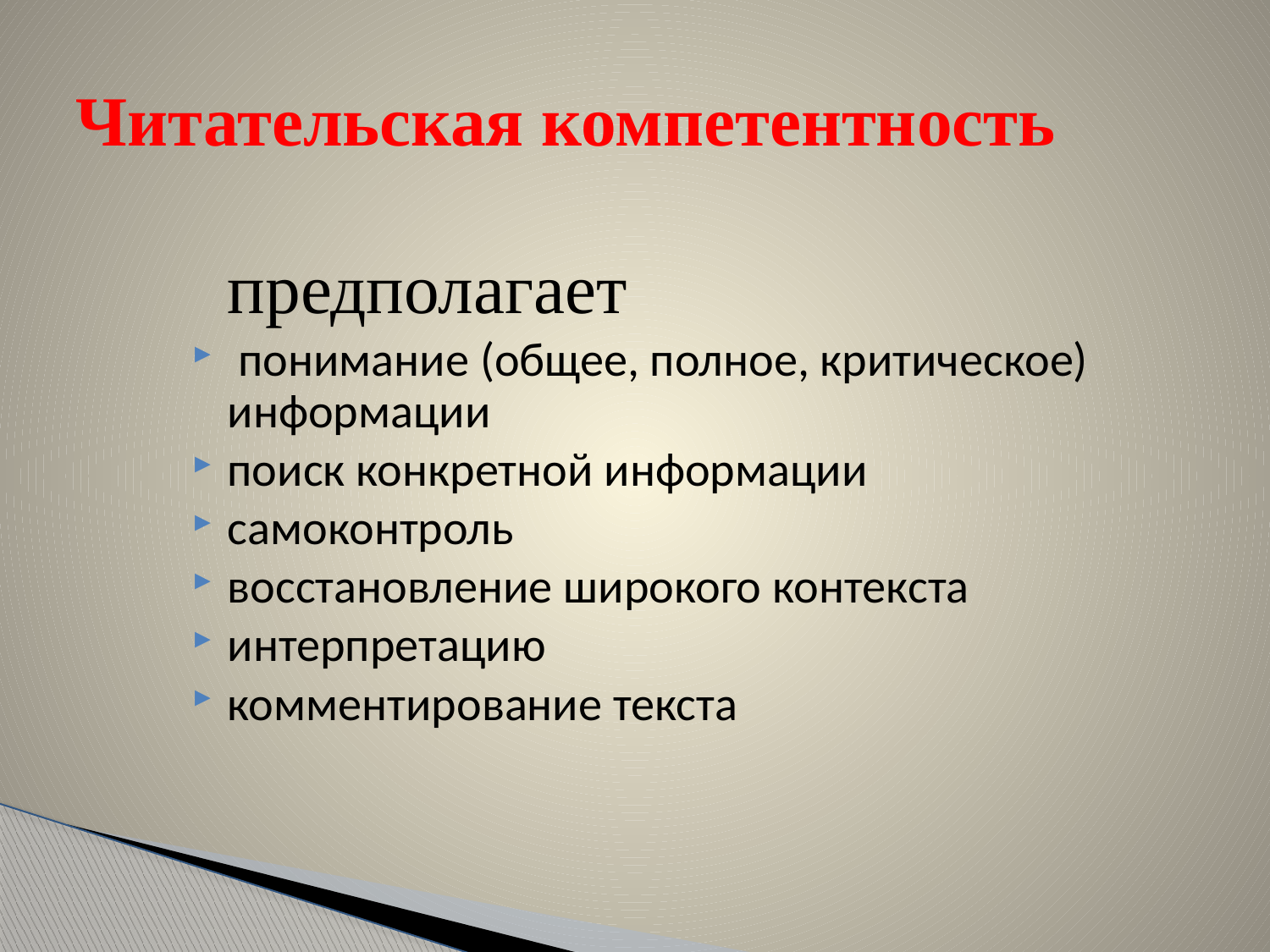

# Читательская компетентность
	предполагает
 понимание (общее, полное, критическое) информации
поиск конкретной информации
самоконтроль
восстановление широкого контекста
интерпретацию
комментирование текста